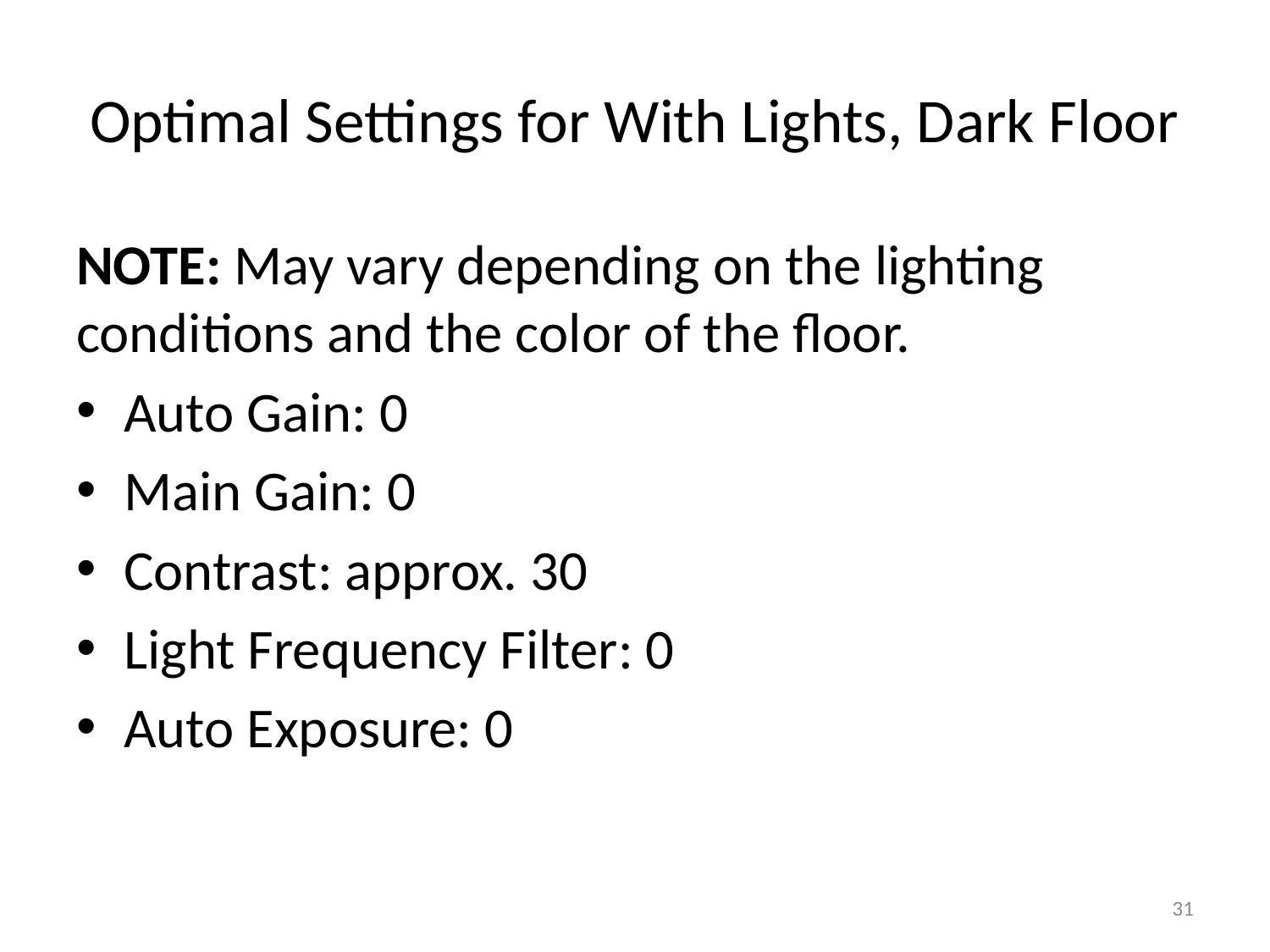

# Optimal Settings for With Lights, Dark Floor
NOTE: May vary depending on the lighting conditions and the color of the floor.
Auto Gain: 0
Main Gain: 0
Contrast: approx. 30
Light Frequency Filter: 0
Auto Exposure: 0
31